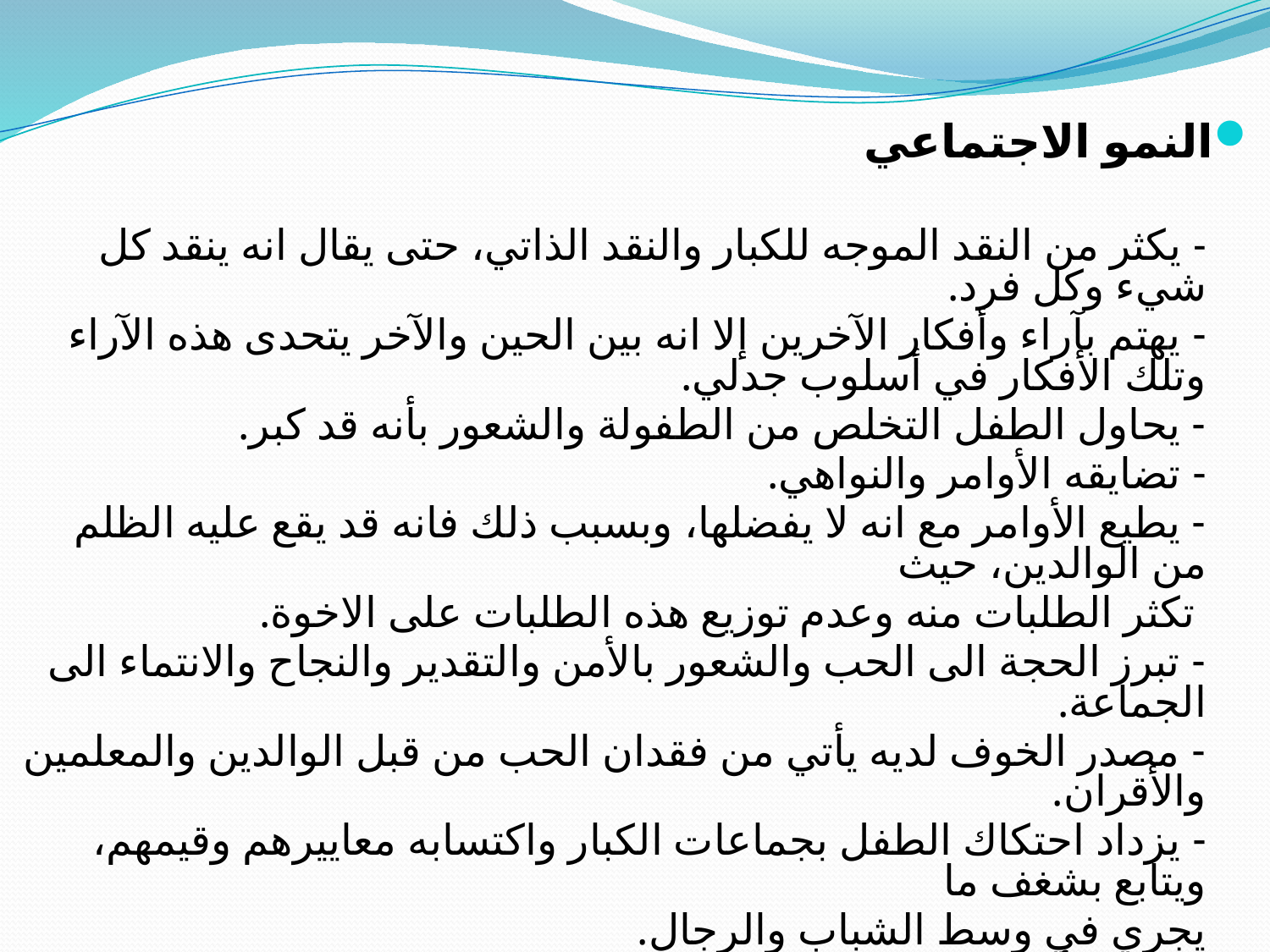

النمو الاجتماعي

- يكثر من النقد الموجه للكبار والنقد الذاتي، حتى يقال انه ينقد كل شيء وكل فرد.
- يهتم بآراء وأفكار الآخرين إلا انه بين الحين والآخر يتحدى هذه الآراء وتلك الأفكار في أسلوب جدلي.
- يحاول الطفل التخلص من الطفولة والشعور بأنه قد كبر.
- تضايقه الأوامر والنواهي.
- يطيع الأوامر مع انه لا يفضلها، وبسبب ذلك فانه قد يقع عليه الظلم من الوالدين، حيث
 تكثر الطلبات منه وعدم توزيع هذه الطلبات على الاخوة.
- تبرز الحجة الى الحب والشعور بالأمن والتقدير والنجاح والانتماء الى الجماعة.
- مصدر الخوف لديه يأتي من فقدان الحب من قبل الوالدين والمعلمين والأقران.
- يزداد احتكاك الطفل بجماعات الكبار واكتسابه معاييرهم وقيمهم، ويتابع بشغف ما
يجري في وسط الشباب والرجال.
- يزداد تأثير جماعة الرفاق ويكون التفاعل الاجتماعي مع الأقران على أشده، يشوبه
 التنافس والولاء والتماسك.
يفتخر بعضويته لجماعة الرفاق، ولكي يحصل على رضا الجماعة فانه يساير معاييرها.
- يميل الى الاستقلال ويحب الخصوصية.